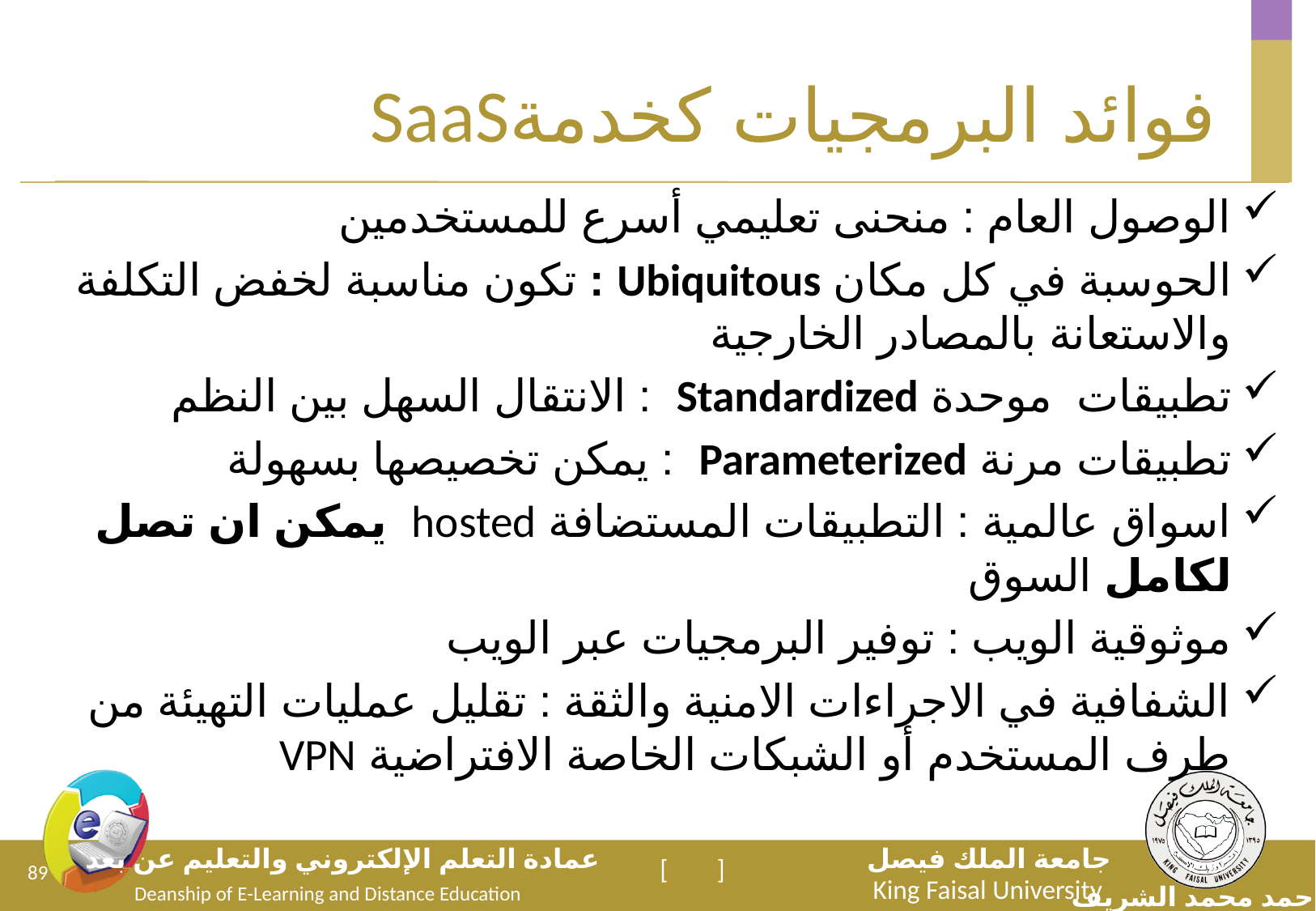

# SaaSفوائد البرمجيات كخدمة
الوصول العام : منحنى تعليمي أسرع للمستخدمين
الحوسبة في كل مكان Ubiquitous : تكون مناسبة لخفض التكلفة والاستعانة بالمصادر الخارجية
تطبيقات  موحدة Standardized  : الانتقال السهل بين النظم
تطبيقات مرنة Parameterized  : يمكن تخصيصها بسهولة
اسواق عالمية : التطبيقات المستضافة hosted  يمكن ان تصل لكامل السوق
موثوقية الويب : توفير البرمجيات عبر الويب
الشفافية في الاجراءات الامنية والثقة : تقليل عمليات التهيئة من طرف المستخدم أو الشبكات الخاصة الافتراضية VPN
89